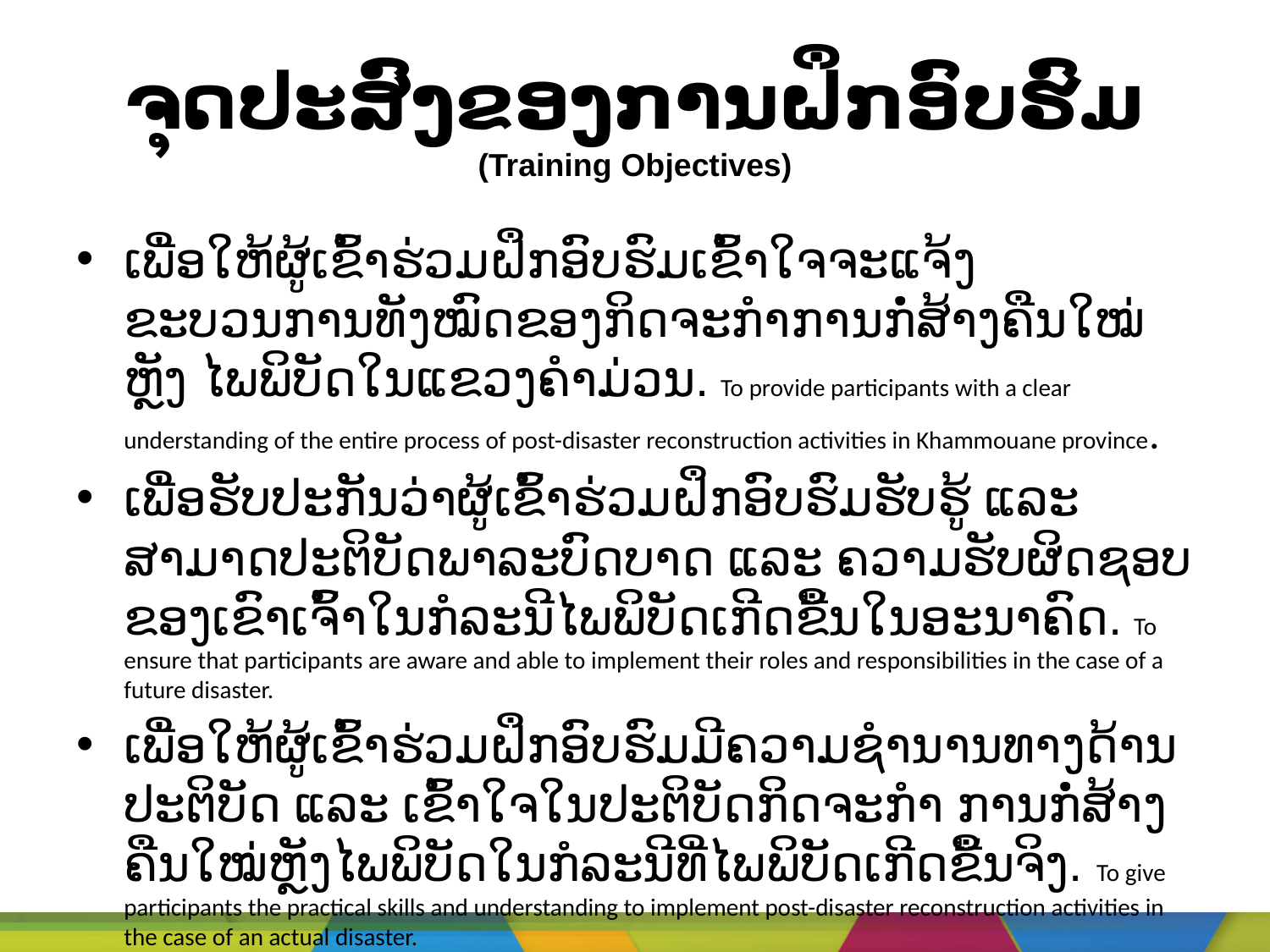

# ຈຸດປະສົງຂອງການຝຶກອົບຮົມ (Training Objectives)
ເພື່ອໃຫ້ຜູ້ເຂົ້າຮ່ວມຝຶກອົບຮົມເຂົ້າໃຈຈະແຈ້ງຂະບວນການທັງໝົດຂອງກິດຈະກຳການກໍ່ສ້າງຄືນໃໝ່ຫຼັງ ໄພພິບັດໃນແຂວງຄຳມ່ວນ. To provide participants with a clear understanding of the entire process of post-disaster reconstruction activities in Khammouane province.
ເພື່ອຮັບປະກັນວ່າຜູ້ເຂົ້າຮ່ວມຝຶກອົບຮົມຮັບຮູ້ ແລະ ສາມາດປະຕິບັດພາລະບົດບາດ ແລະ ຄວາມຮັບຜິດຊອບ ຂອງເຂົາເຈົ້າໃນກໍລະນີໄພພິບັດເກີດຂື້ນໃນອະນາຄົດ. To ensure that participants are aware and able to implement their roles and responsibilities in the case of a future disaster.
ເພື່ອໃຫ້ຜູ້ເຂົ້າຮ່ວມຝຶກອົບຮົມມີຄວາມຊຳນານທາງດ້ານປະຕິບັດ ແລະ ເຂົ້າໃຈໃນປະຕິບັດກິດຈະກຳ ການກໍ່ສ້າງຄືນໃໝ່ຫຼັງໄພພິບັດໃນກໍລະນີທີ່ໄພພິບັດເກີດຂື້ນຈິງ. To give participants the practical skills and understanding to implement post-disaster reconstruction activities in the case of an actual disaster.